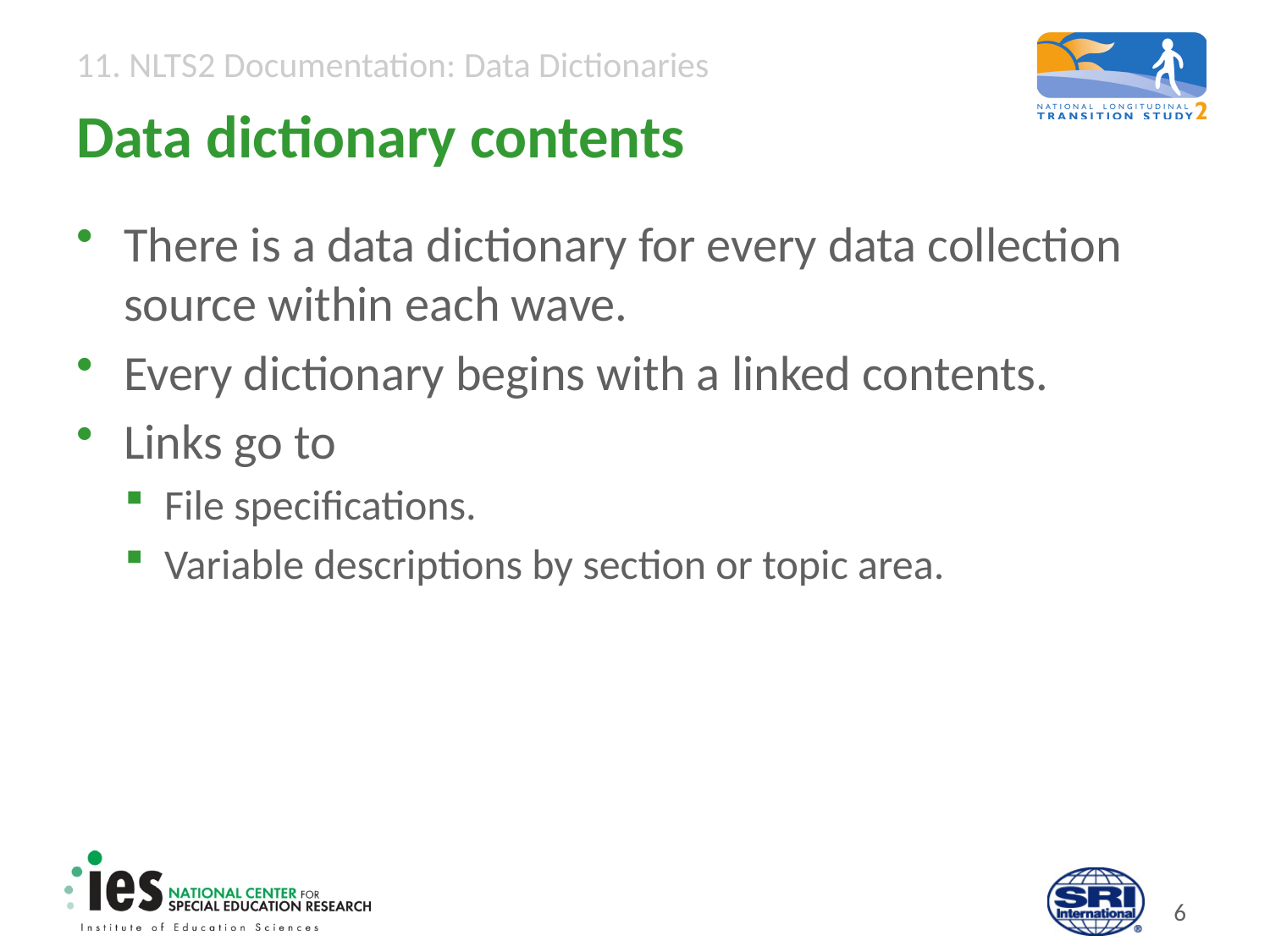

# Data dictionary contents
There is a data dictionary for every data collection source within each wave.
Every dictionary begins with a linked contents.
Links go to
File specifications.
Variable descriptions by section or topic area.

6